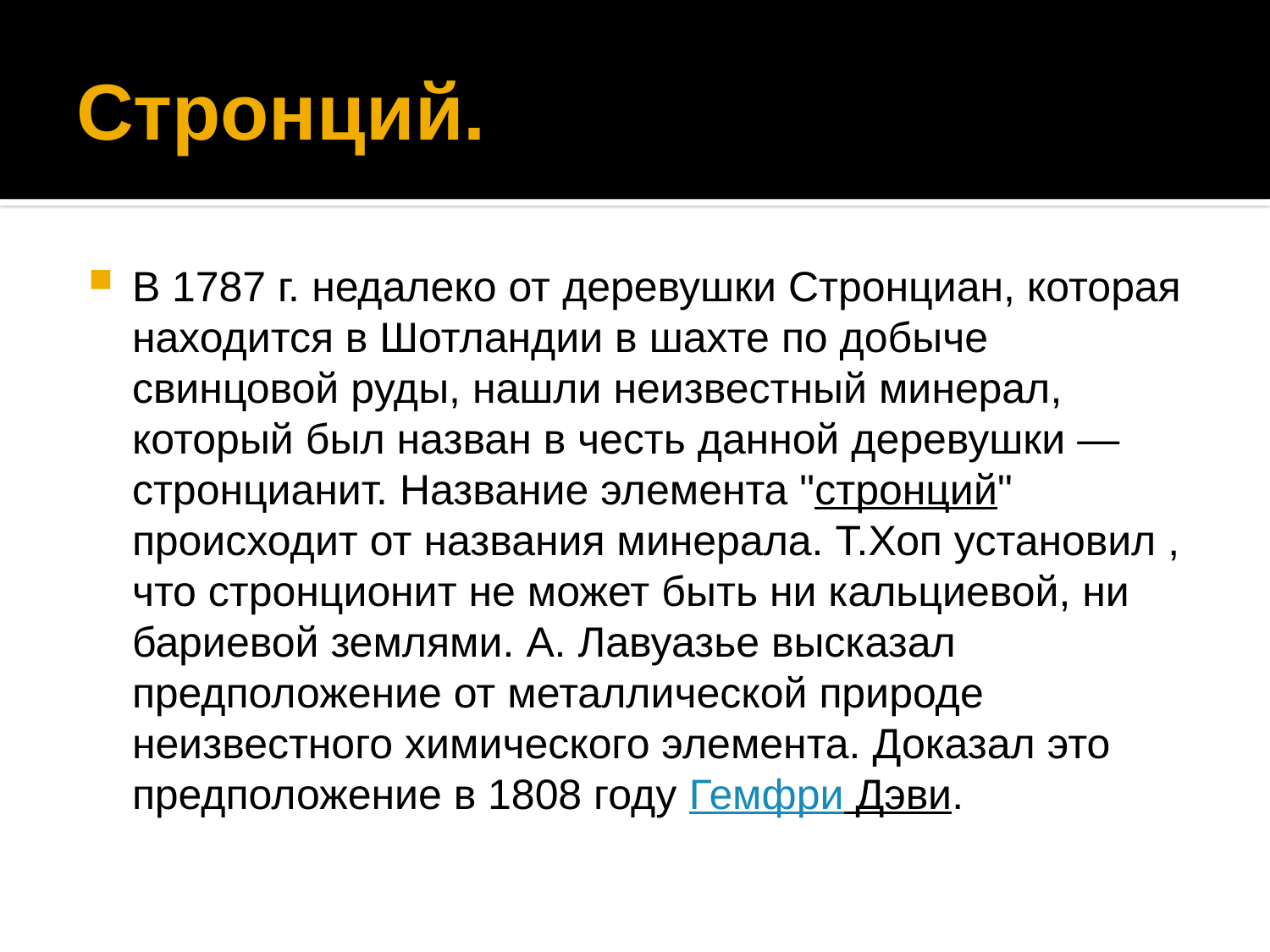

# Стронций.
В 1787 г. недалеко от деревушки Стронциан, которая находится в Шотландии в шахте по добыче свинцовой руды, нашли неизвестный минерал, который был назван в честь данной деревушки — стронцианит. Название элемента "стронций" происходит от названия минерала. Т.Хоп установил , что стронционит не может быть ни кальциевой, ни бариевой землями. А. Лавуазье высказал предположение от металлической природе неизвестного химического элемента. Доказал это предположение в 1808 году Гемфри Дэви.